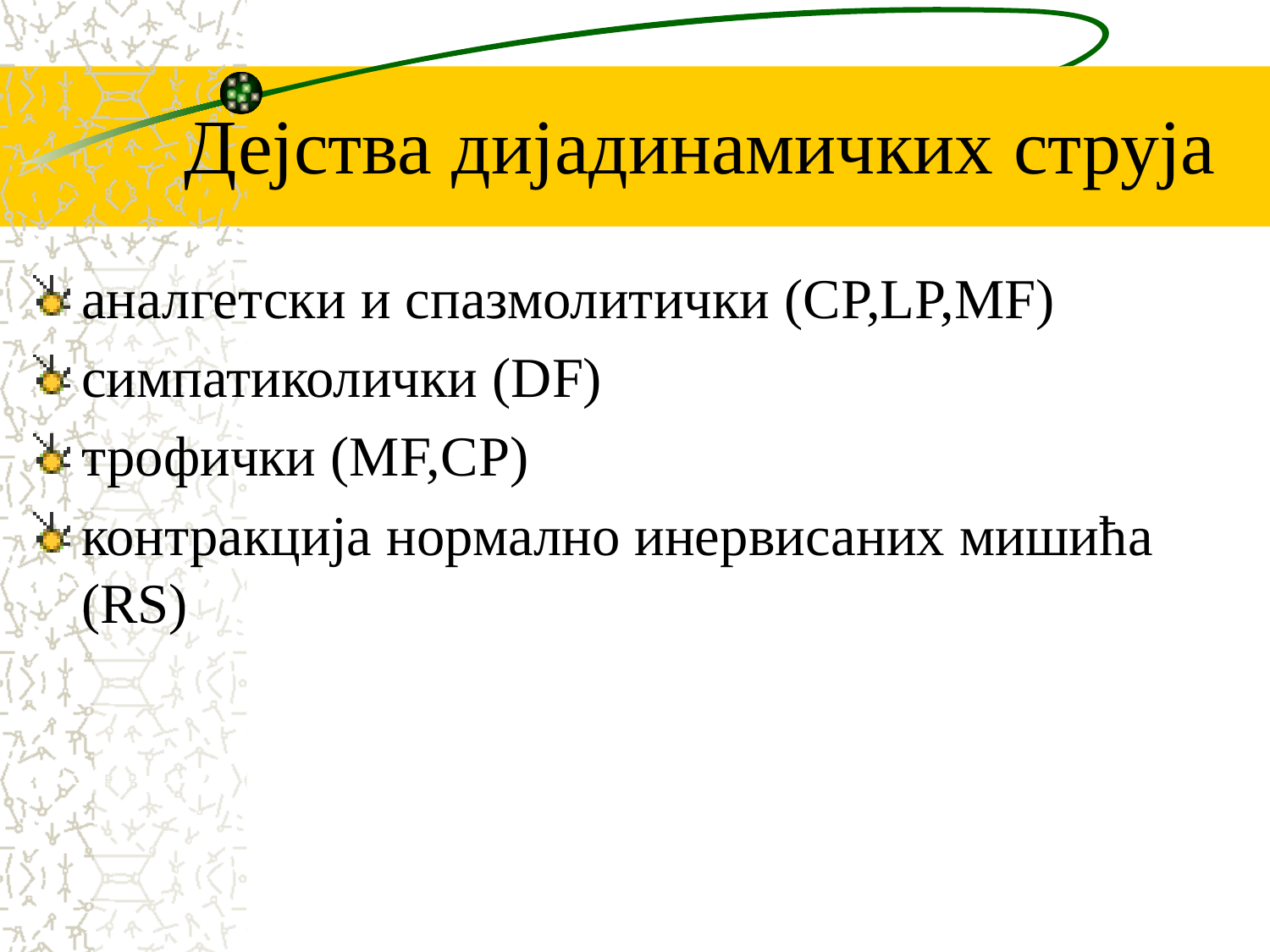

# Дејства дијадинамичких струја

аналгетски и спазмолитички (CP,LP,MF)
симпатиколички (DF)
трофички (MF,CP)
контракција нормално инервисаних мишића (RS)